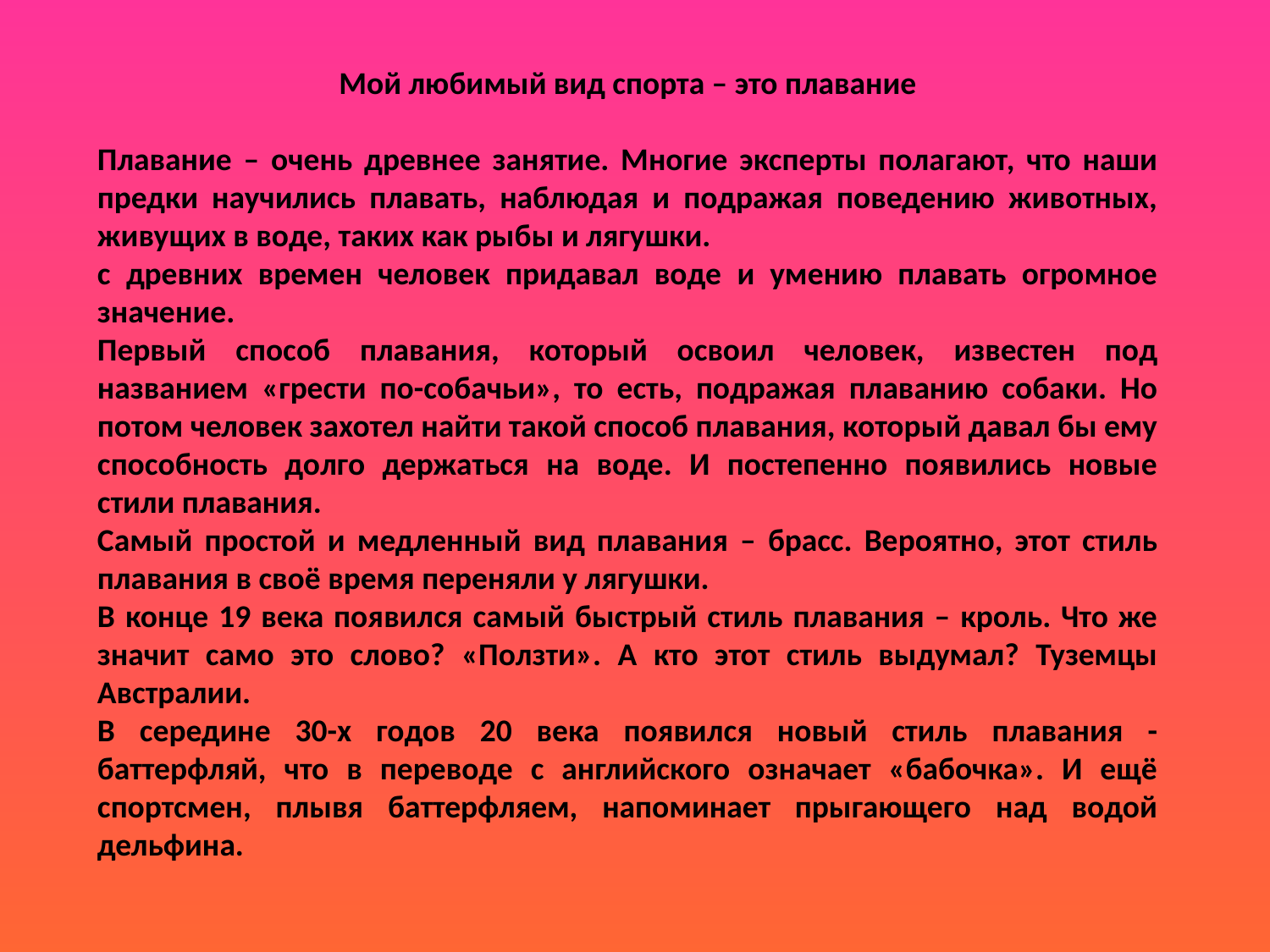

Мой любимый вид спорта – это плавание

Плавание – очень древнее занятие. Многие эксперты полагают, что наши предки научились плавать, наблюдая и подражая поведению животных, живущих в воде, таких как рыбы и лягушки.
с древних времен человек придавал воде и умению плавать огромное значение.
Первый способ плавания, который освоил человек, известен под названием «грести по-собачьи», то есть, подражая плаванию собаки. Но потом человек захотел найти такой способ плавания, который давал бы ему способность долго держаться на воде. И постепенно появились новые стили плавания.
Самый простой и медленный вид плавания – брасс. Вероятно, этот стиль плавания в своё время переняли у лягушки.
В конце 19 века появился самый быстрый стиль плавания – кроль. Что же значит само это слово? «Ползти». А кто этот стиль выдумал? Туземцы Австралии.
В середине 30-х годов 20 века появился новый стиль плавания - баттерфляй, что в переводе с английского означает «бабочка». И ещё спортсмен, плывя баттерфляем, напоминает прыгающего над водой дельфина.